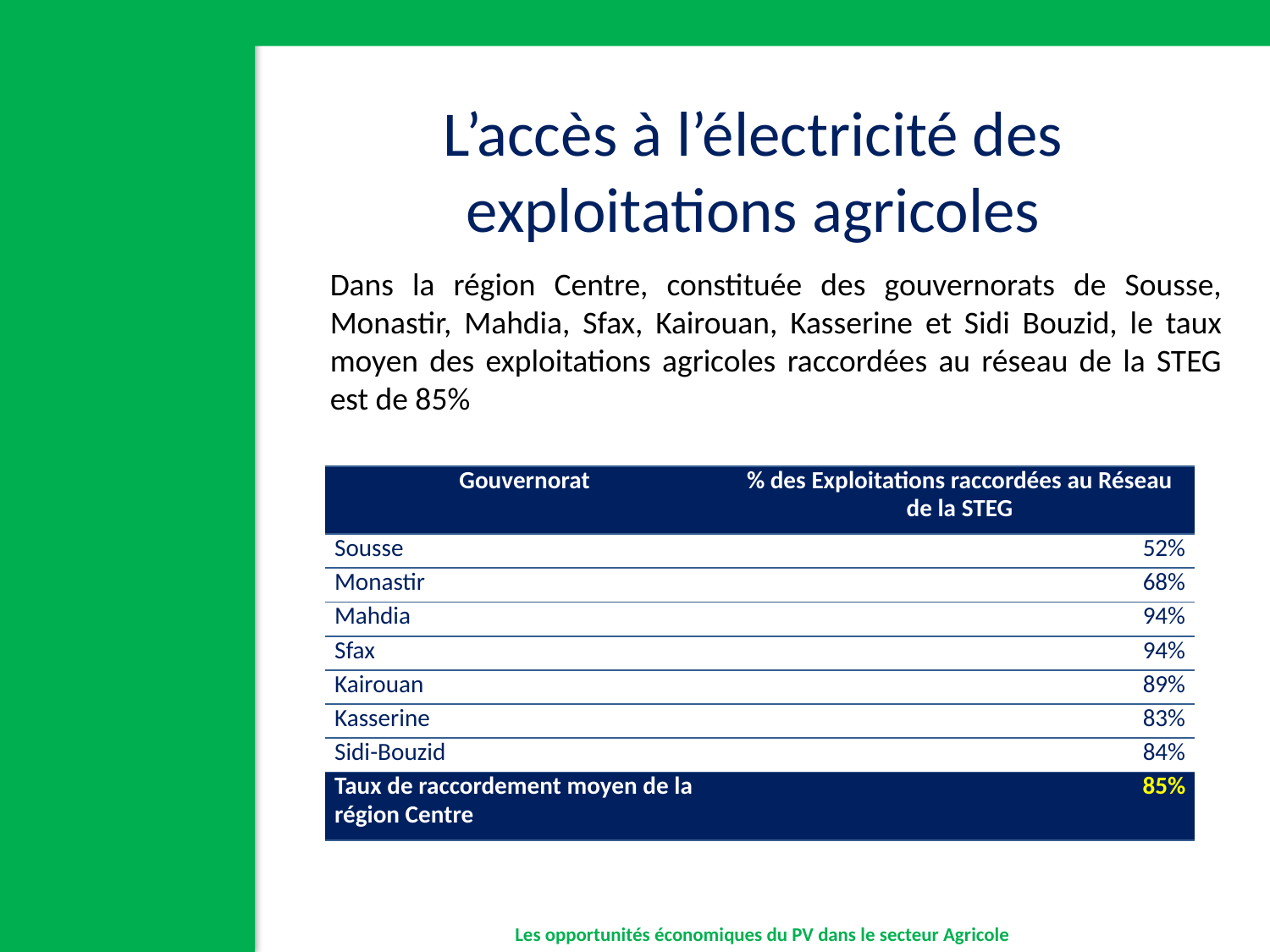

L’accès à l’électricité des exploitations agricoles
Dans la région Centre, constituée des gouvernorats de Sousse, Monastir, Mahdia, Sfax, Kairouan, Kasserine et Sidi Bouzid, le taux moyen des exploitations agricoles raccordées au réseau de la STEG est de 85%
| Gouvernorat | % des Exploitations raccordées au Réseau de la STEG |
| --- | --- |
| Sousse | 52% |
| Monastir | 68% |
| Mahdia | 94% |
| Sfax | 94% |
| Kairouan | 89% |
| Kasserine | 83% |
| Sidi-Bouzid | 84% |
| Taux de raccordement moyen de la région Centre | 85% |